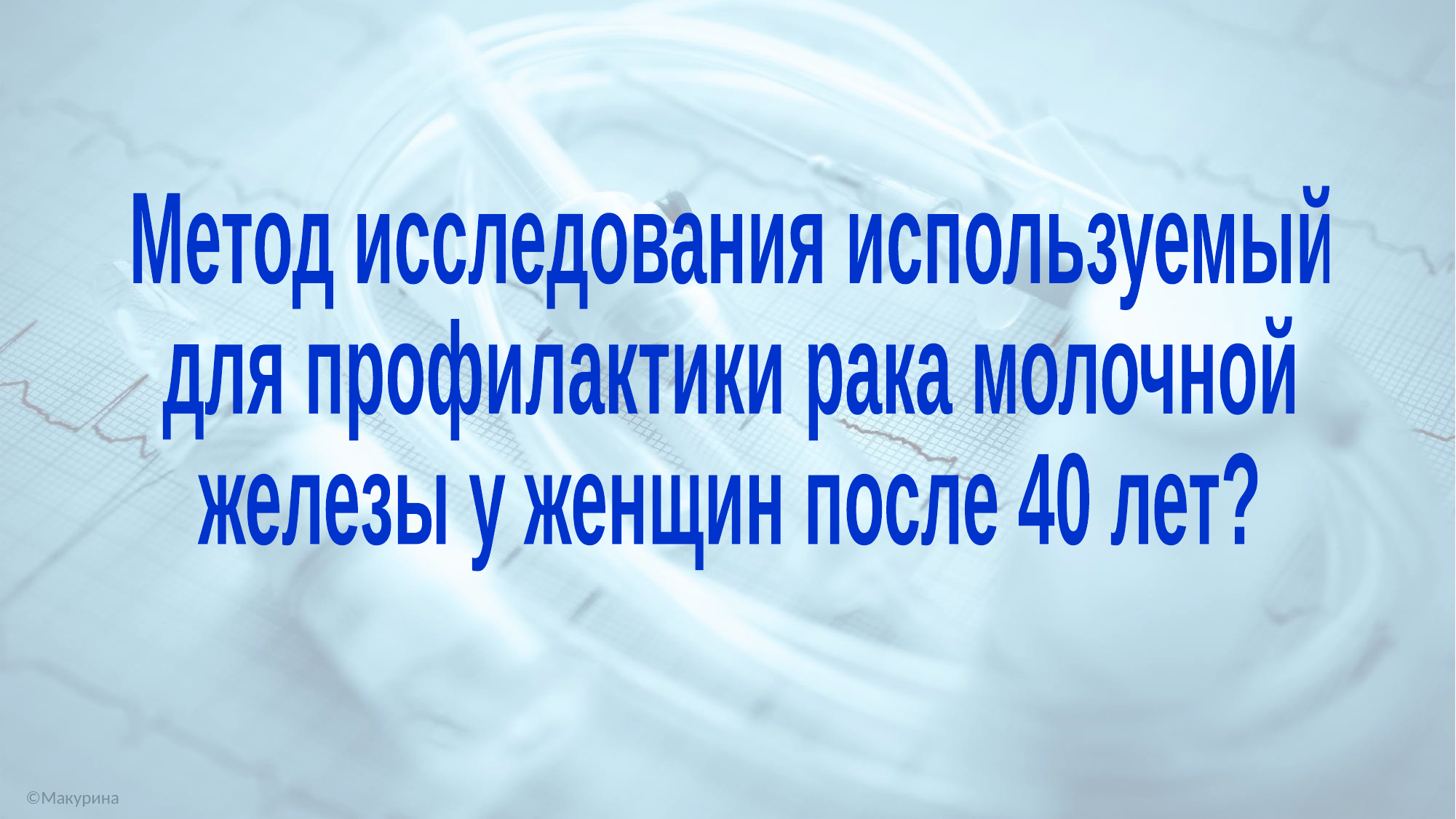

Метод исследования используемый
для профилактики рака молочной
железы у женщин после 40 лет?